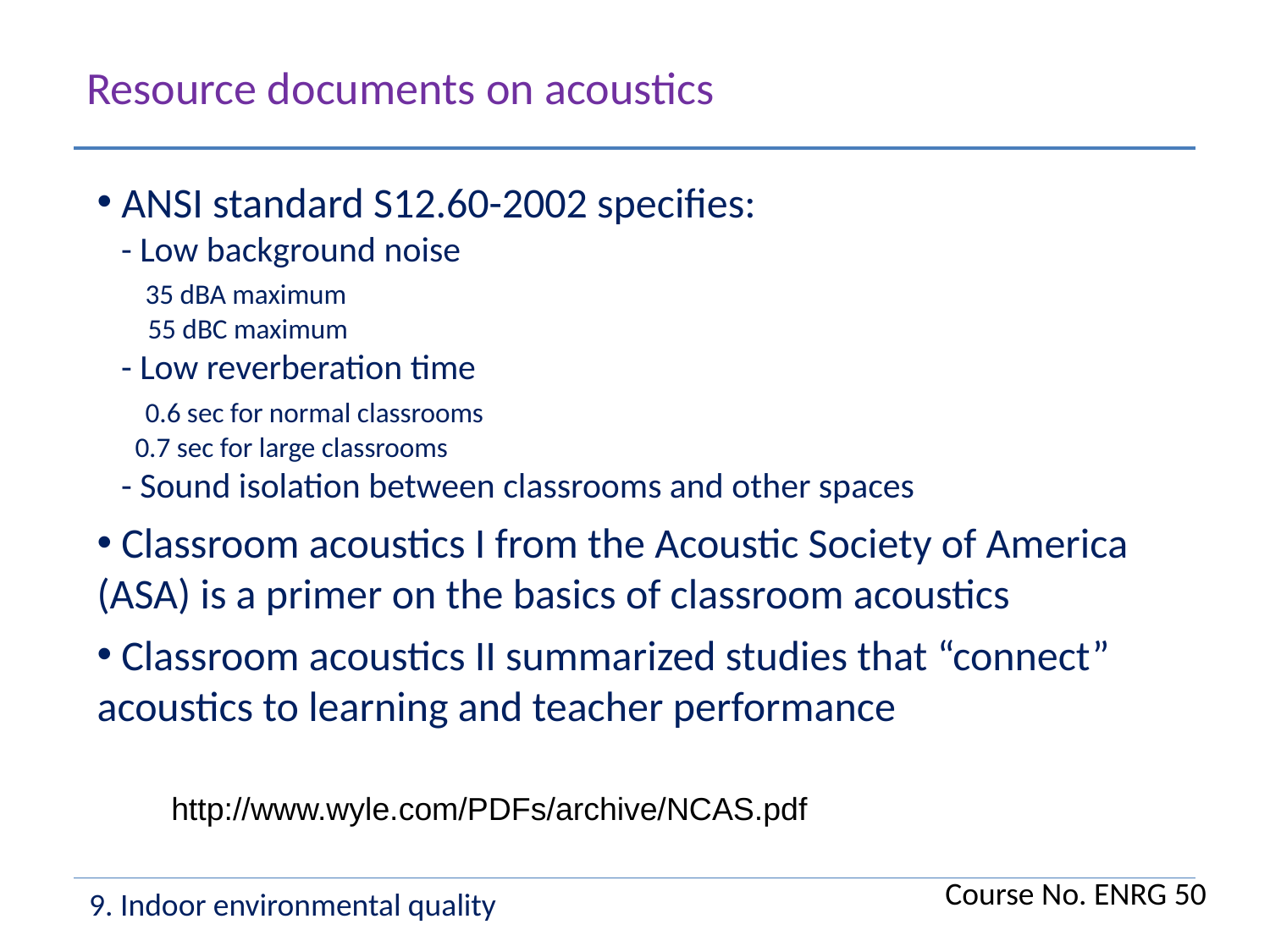

Resource documents on acoustics
 ANSI standard S12.60-2002 specifies:
   - Low background noise
      35 dBA maximum
        55 dBC maximum
   - Low reverberation time
      0.6 sec for normal classrooms
      0.7 sec for large classrooms
   - Sound isolation between classrooms and other spaces
 Classroom acoustics I from the Acoustic Society of America (ASA) is a primer on the basics of classroom acoustics
 Classroom acoustics II summarized studies that “connect” acoustics to learning and teacher performance
http://www.wyle.com/PDFs/archive/NCAS.pdf
Course No. ENRG 50
9. Indoor environmental quality